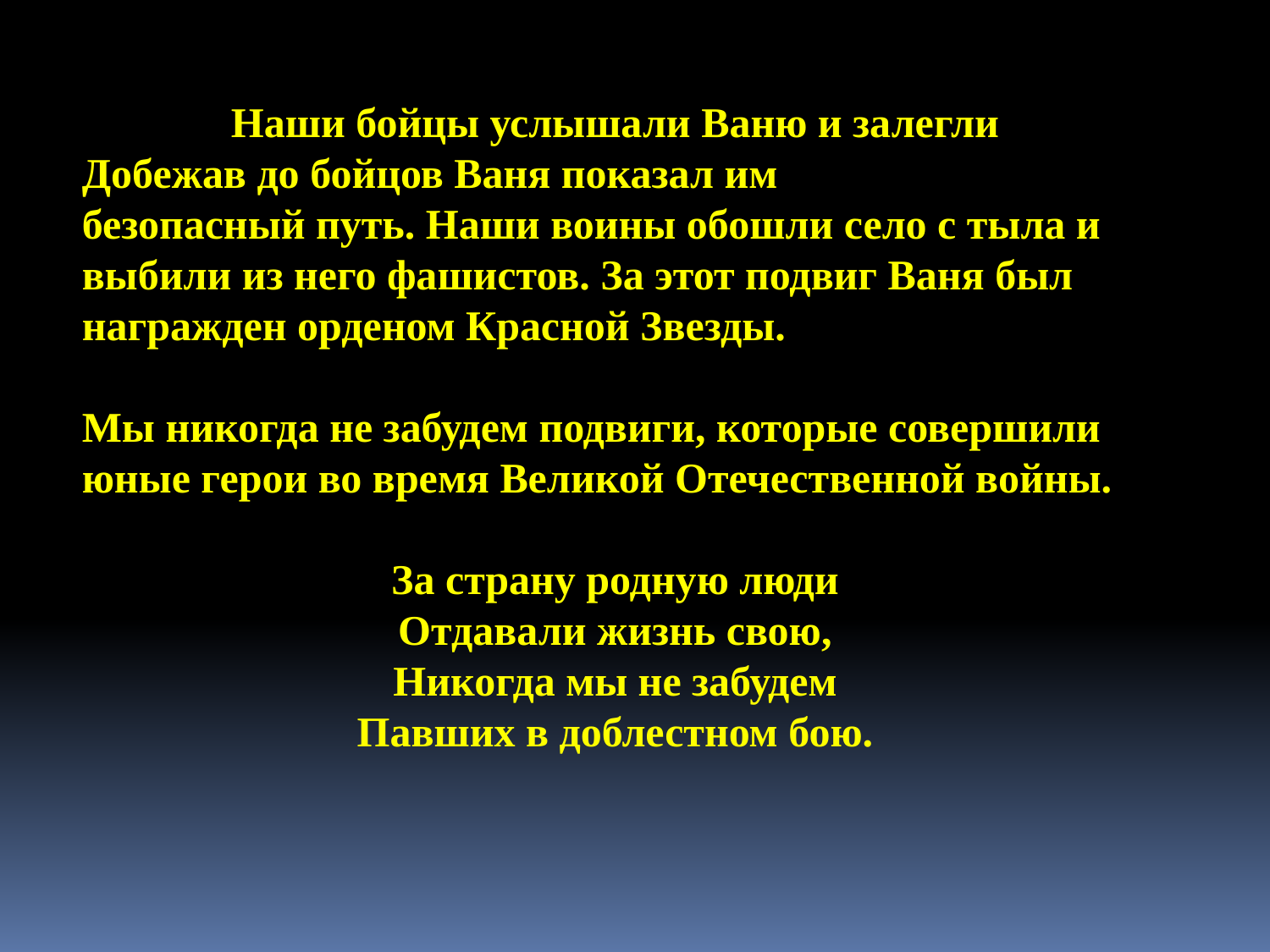

Наши бойцы услышали Ваню и залегли
Добежав до бойцов Ваня показал им
безопасный путь. Наши воины обошли село с тыла и выбили из него фашистов. За этот подвиг Ваня был награжден орденом Красной Звезды.

Мы никогда не забудем подвиги, которые совершили юные герои во время Великой Отечественной войны.

За страну родную люди
Отдавали жизнь свою,
Никогда мы не забудем
Павших в доблестном бою.